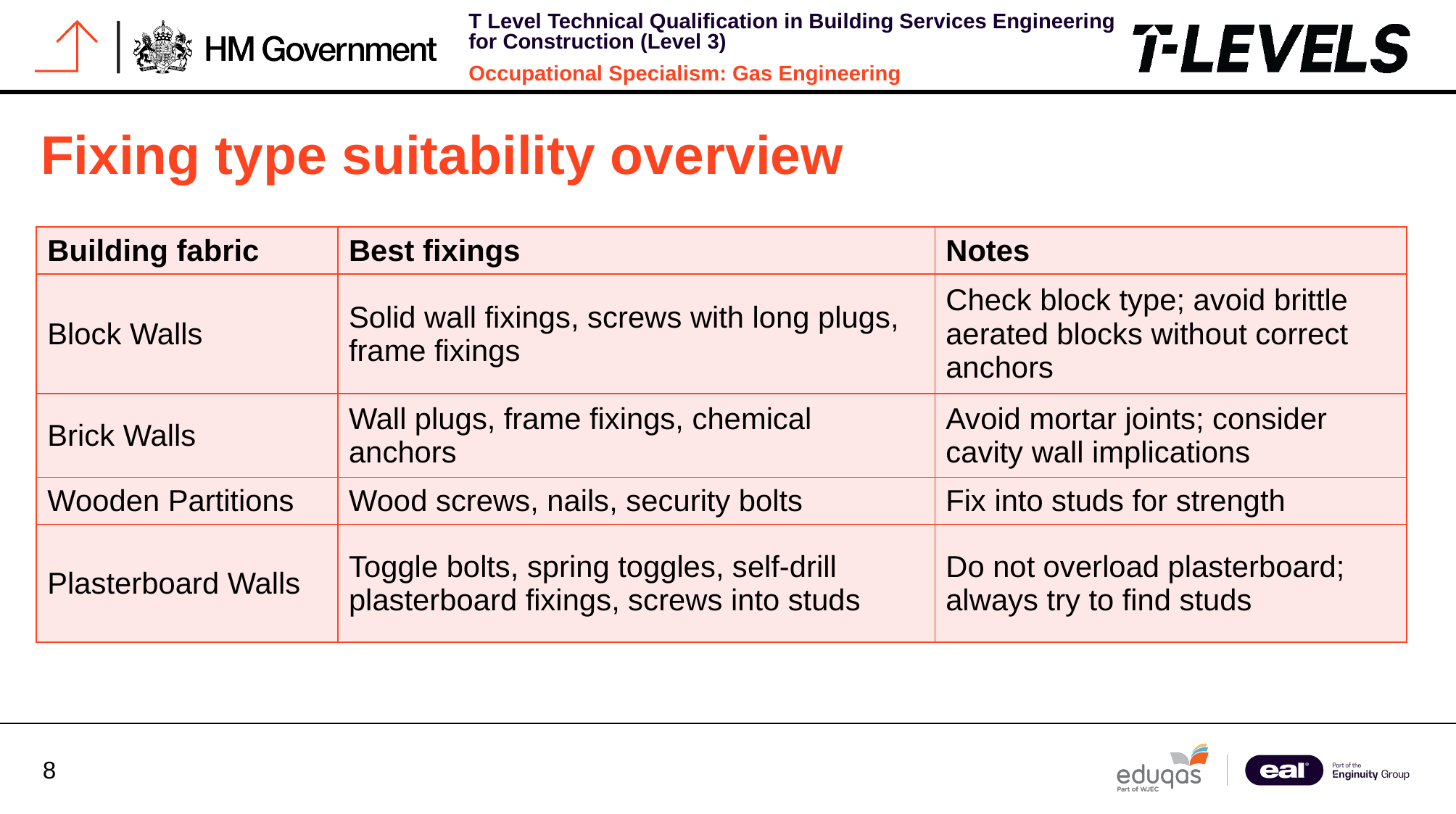

Fixing type suitability overview
| Building fabric | Best fixings | Notes |
| --- | --- | --- |
| Block Walls | Solid wall fixings, screws with long plugs, frame fixings | Check block type; avoid brittle aerated blocks without correct anchors |
| Brick Walls | Wall plugs, frame fixings, chemical anchors | Avoid mortar joints; consider cavity wall implications |
| Wooden Partitions | Wood screws, nails, security bolts | Fix into studs for strength |
| Plasterboard Walls | Toggle bolts, spring toggles, self-drill plasterboard fixings, screws into studs | Do not overload plasterboard; always try to find studs |